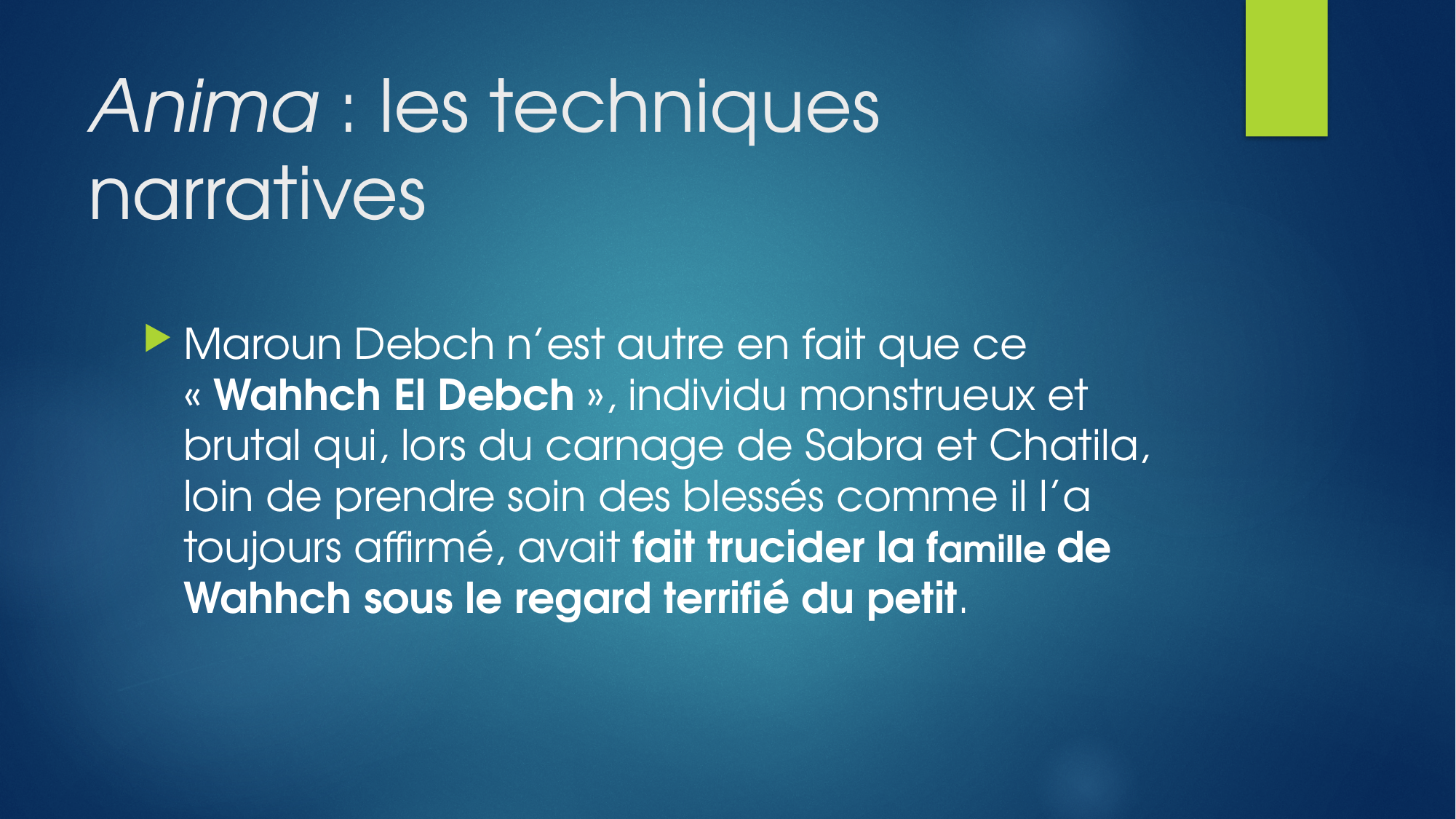

# Anima : les techniques narratives

Maroun Debch n’est autre en fait que ce « Wahhch El Debch », individu monstrueux et brutal qui, lors du carnage de Sabra et Chatila, loin de prendre soin des blessés comme il l’a toujours affirmé, avait fait trucider la famille de Wahhch sous le regard terrifié du petit.